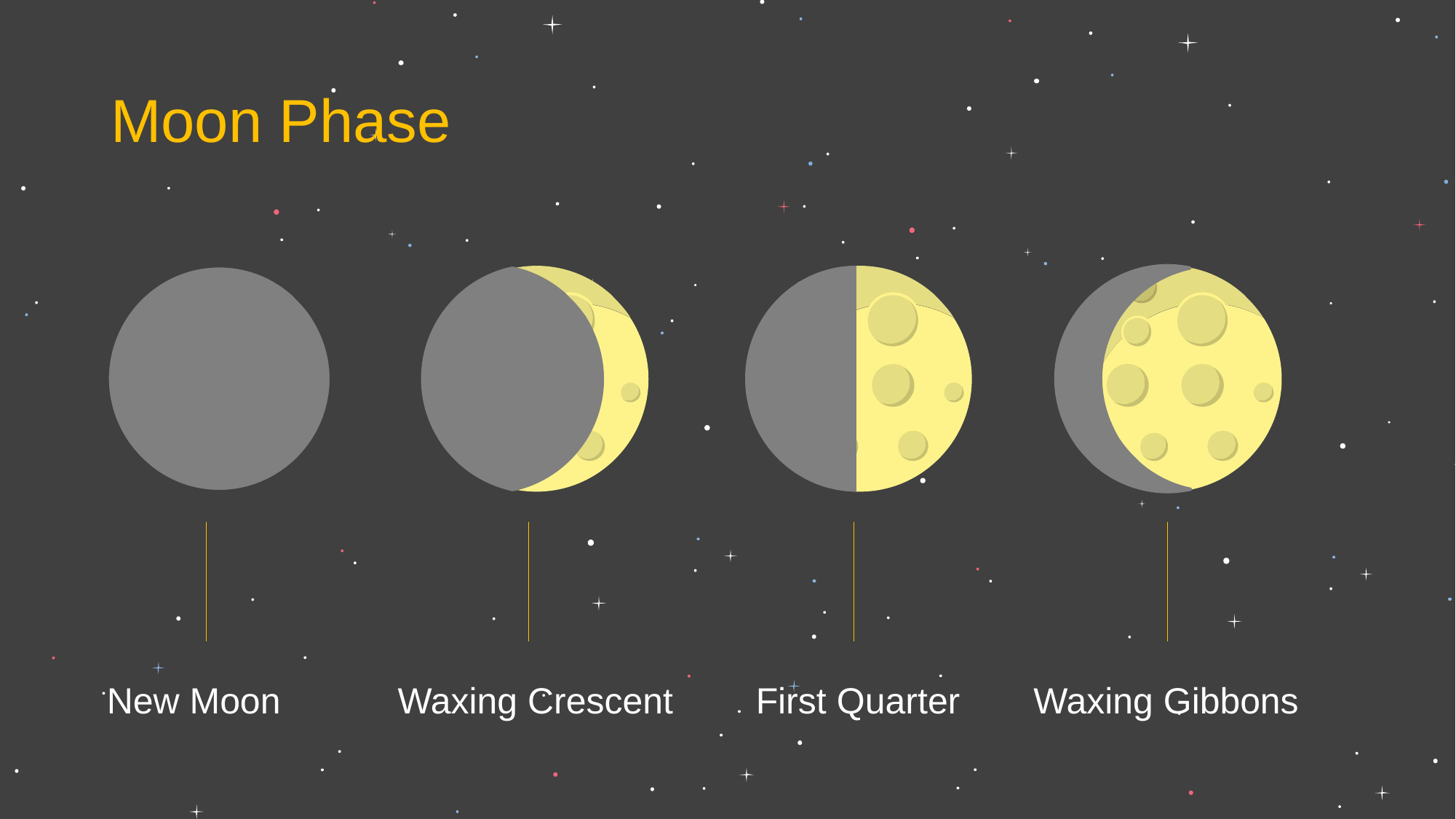

# Moon Phase

New Moon
Waxing Crescent
First Quarter
Waxing Gibbons